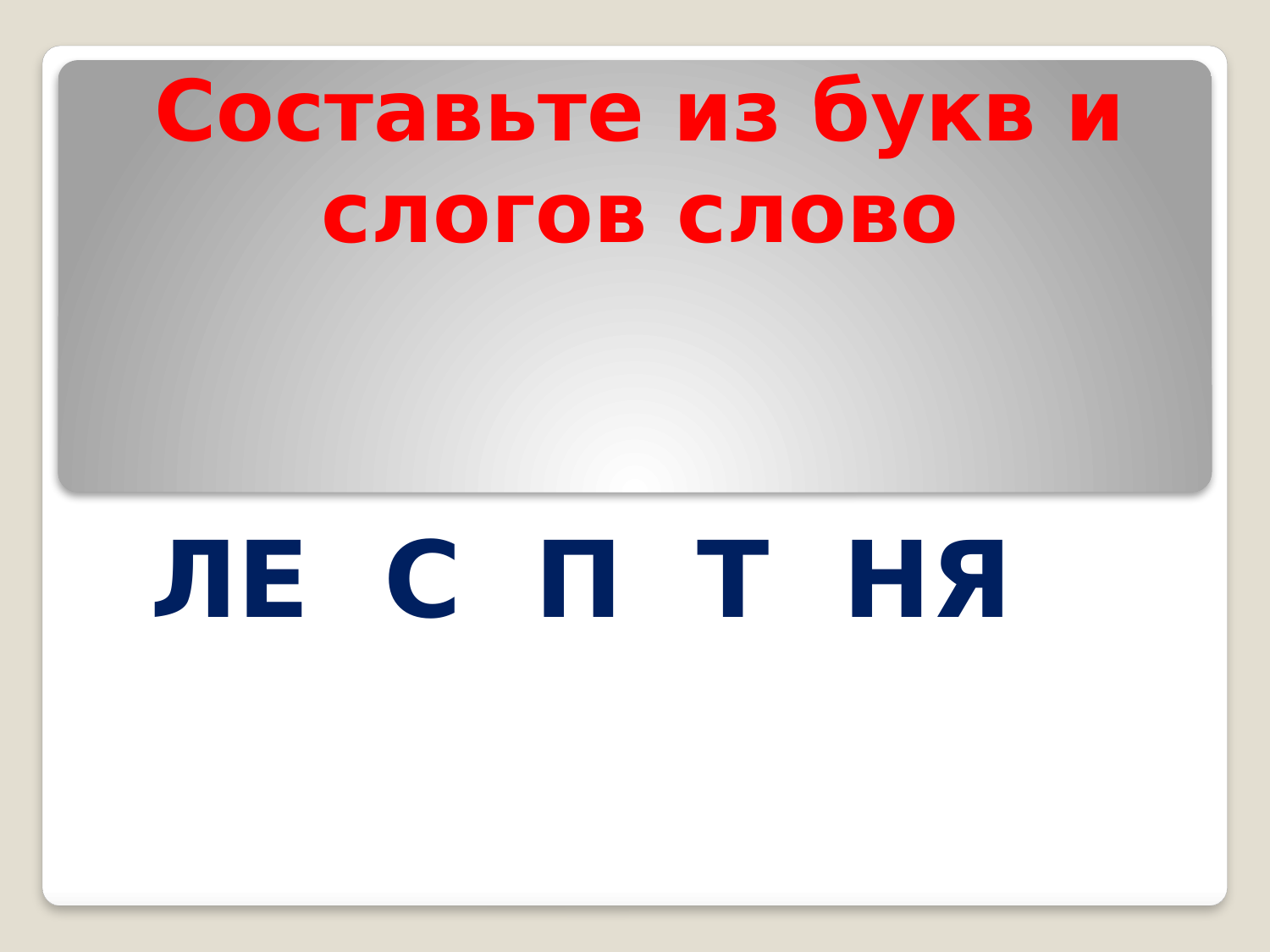

# Составьте из букв и слогов слово
ЛЕ  С  П  Т  НЯ